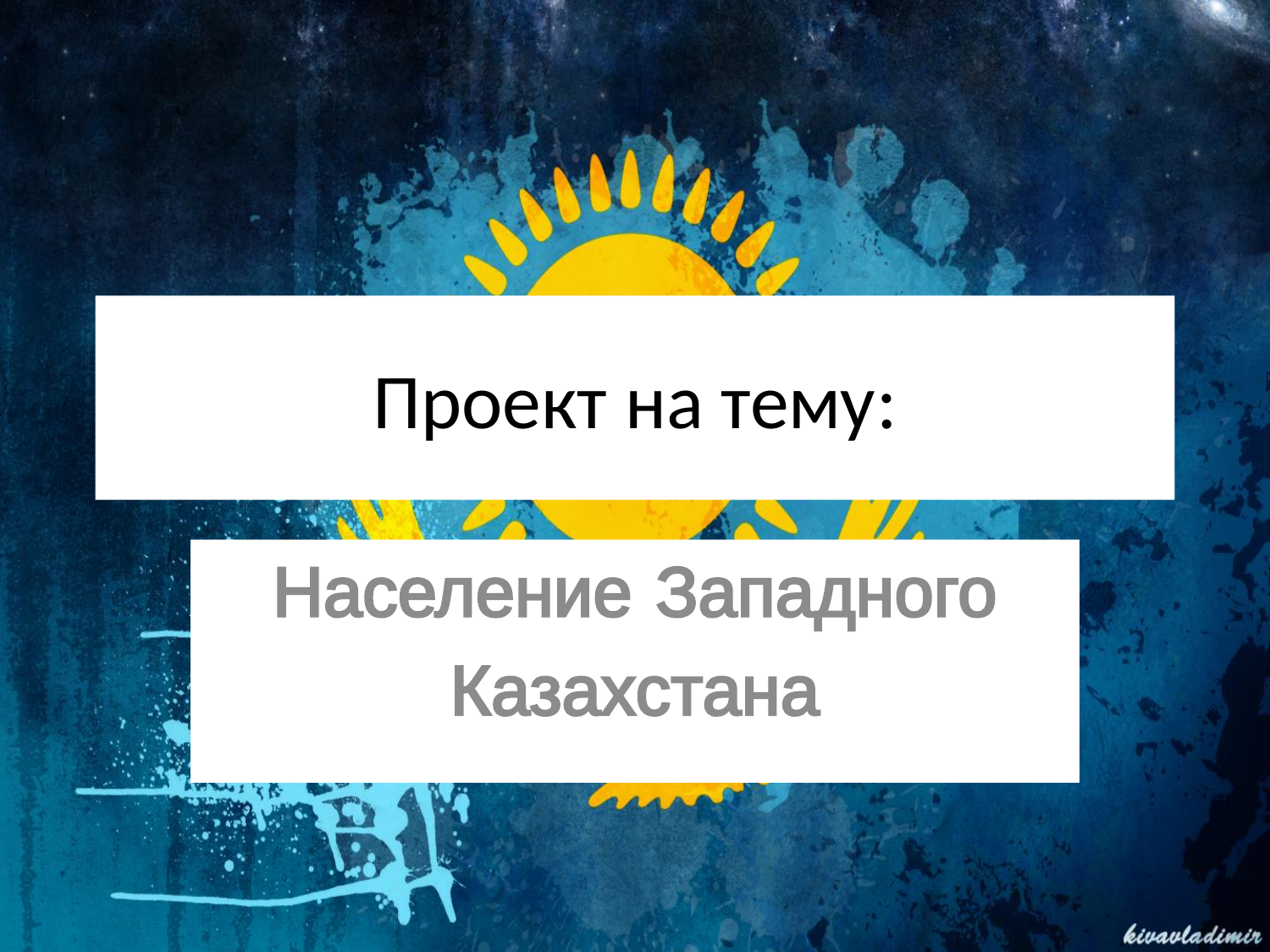

# Проект на тему:
Население Западного
Казахстана